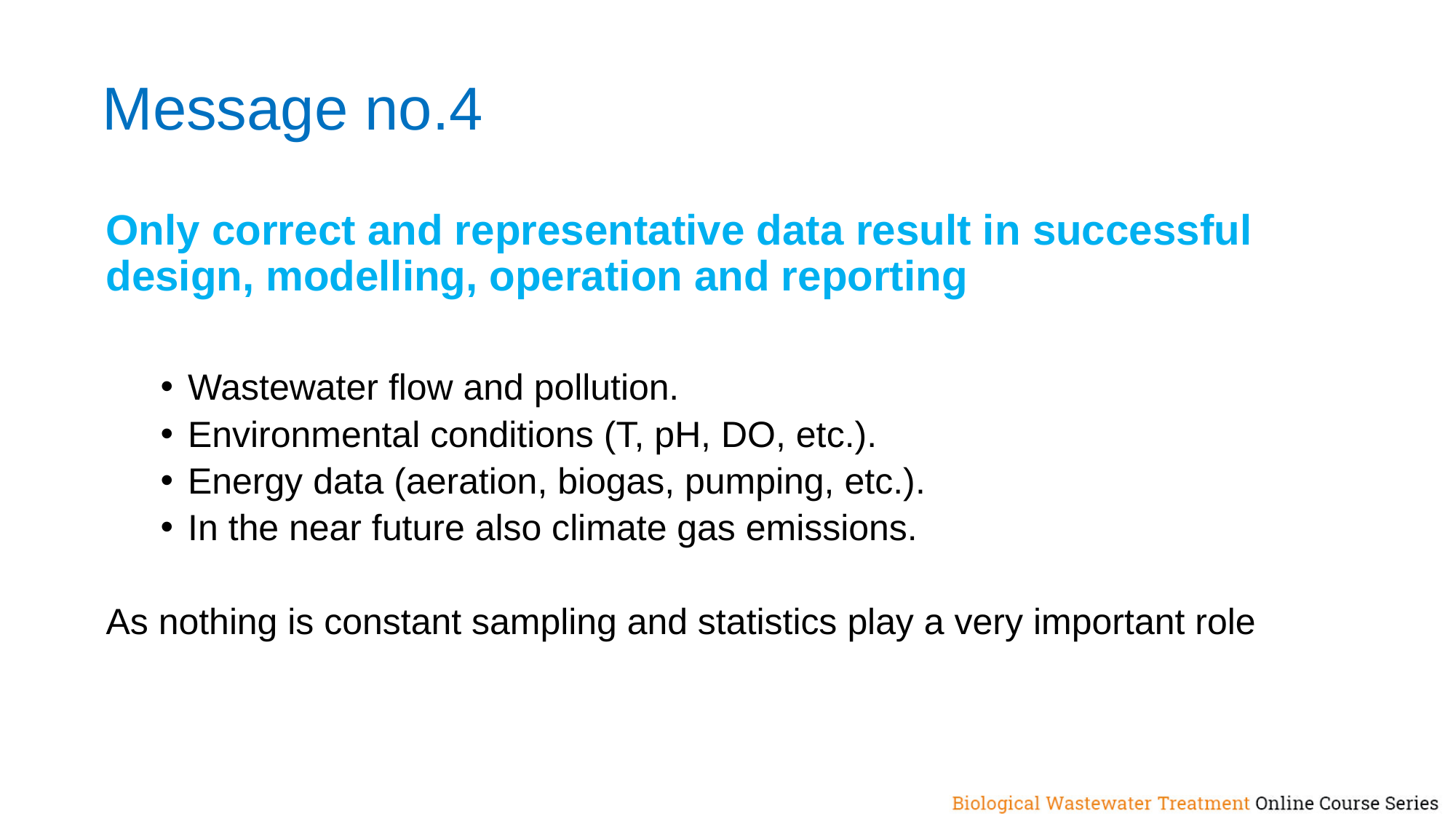

# Message no.4
Only correct and representative data result in successful design, modelling, operation and reporting

Wastewater flow and pollution.
Environmental conditions (T, pH, DO, etc.).
Energy data (aeration, biogas, pumping, etc.).
In the near future also climate gas emissions.

As nothing is constant sampling and statistics play a very important role